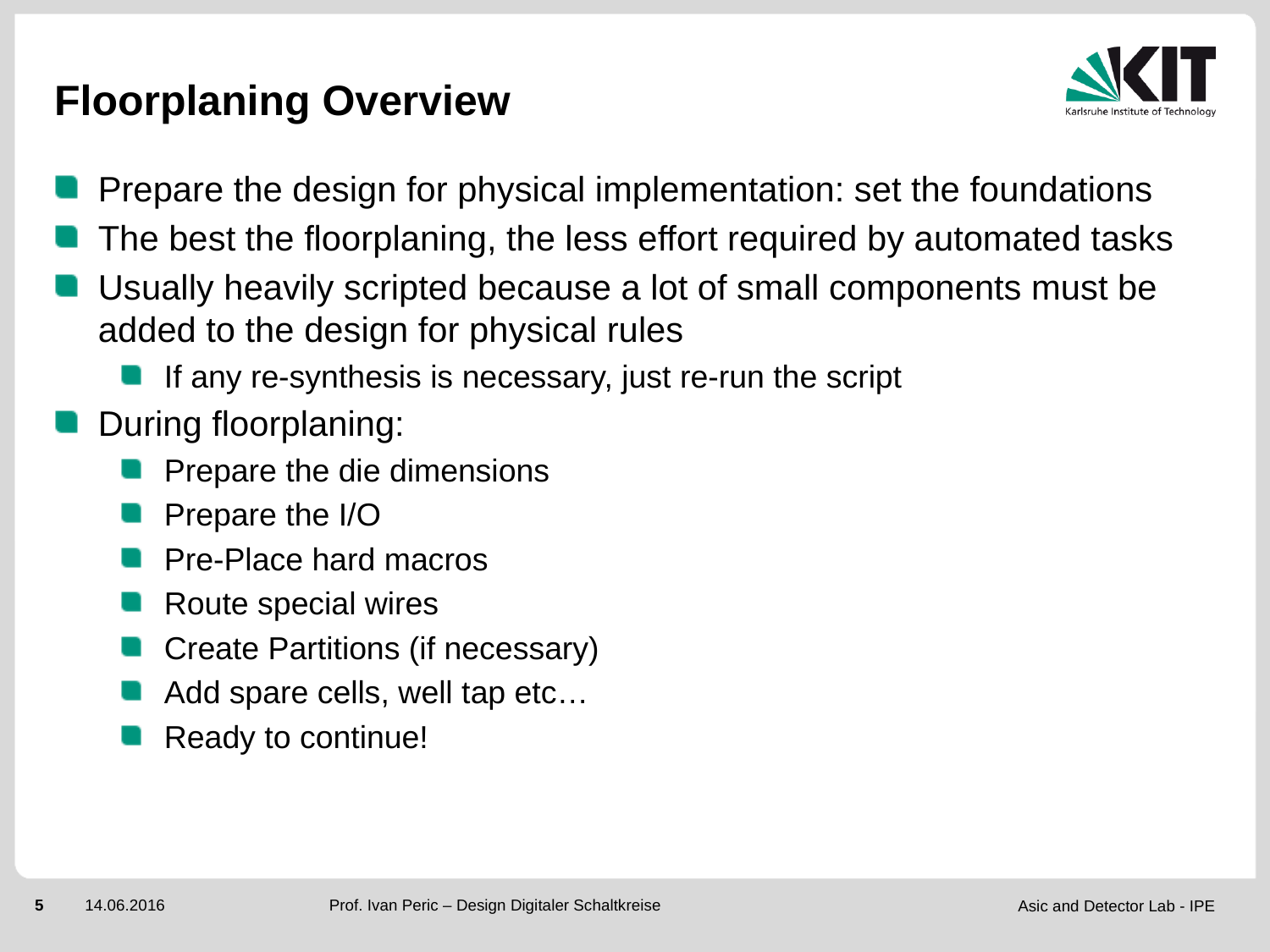

# Floorplaning Overview
Prepare the design for physical implementation: set the foundations
The best the floorplaning, the less effort required by automated tasks
Usually heavily scripted because a lot of small components must be added to the design for physical rules
If any re-synthesis is necessary, just re-run the script
During floorplaning:
Prepare the die dimensions
Prepare the I/O
Pre-Place hard macros
Route special wires
Create Partitions (if necessary)
Add spare cells, well tap etc…
Ready to continue!